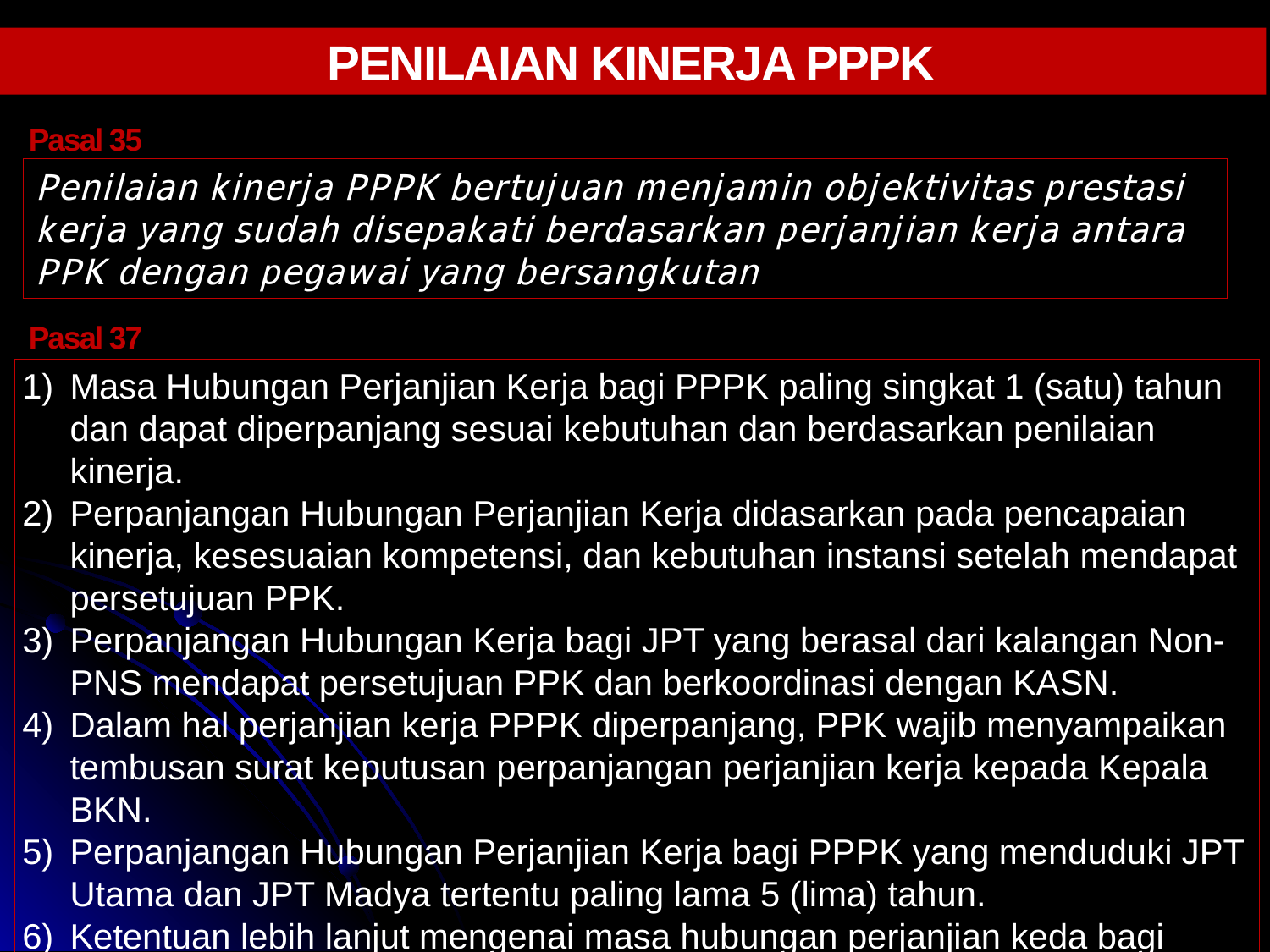

PENILAIAN KINERJA PPPK
Pasal 35
Penilaian kinerja PPPK bertujuan menjamin objektivitas prestasi kerja yang sudah disepakati berdasarkan perjanjian kerja antara PPK dengan pegawai yang bersangkutan
Pasal 37
Masa Hubungan Perjanjian Kerja bagi PPPK paling singkat 1 (satu) tahun dan dapat diperpanjang sesuai kebutuhan dan berdasarkan penilaian kinerja.
Perpanjangan Hubungan Perjanjian Kerja didasarkan pada pencapaian kinerja, kesesuaian kompetensi, dan kebutuhan instansi setelah mendapat persetujuan PPK.
Perpanjangan Hubungan Kerja bagi JPT yang berasal dari kalangan Non-PNS mendapat persetujuan PPK dan berkoordinasi dengan KASN.
Dalam hal perjanjian kerja PPPK diperpanjang, PPK wajib menyampaikan tembusan surat keputusan perpanjangan perjanjian kerja kepada Kepala BKN.
Perpanjangan Hubungan Perjanjian Kerja bagi PPPK yang menduduki JPT Utama dan JPT Madya tertentu paling lama 5 (lima) tahun.
Ketentuan lebih lanjut mengenai masa hubungan perjanjian keda bagi PPPK diatur dengan peraturan Menteri.